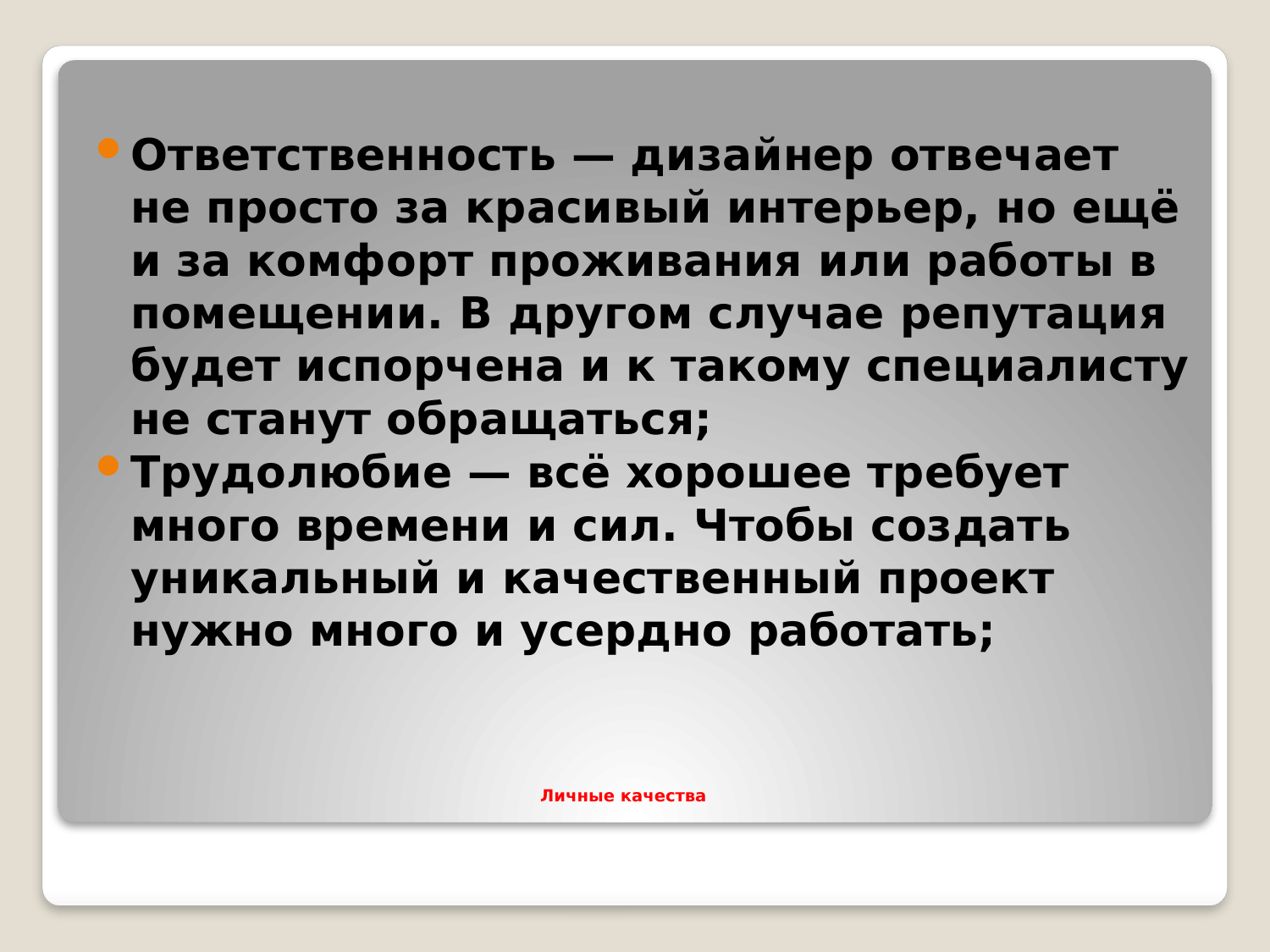

Ответственность — дизайнер отвечает не просто за красивый интерьер, но ещё и за комфорт проживания или работы в помещении. В другом случае репутация будет испорчена и к такому специалисту не станут обращаться;
Трудолюбие — всё хорошее требует много времени и сил. Чтобы создать уникальный и качественный проект нужно много и усердно работать;
# Личные качества